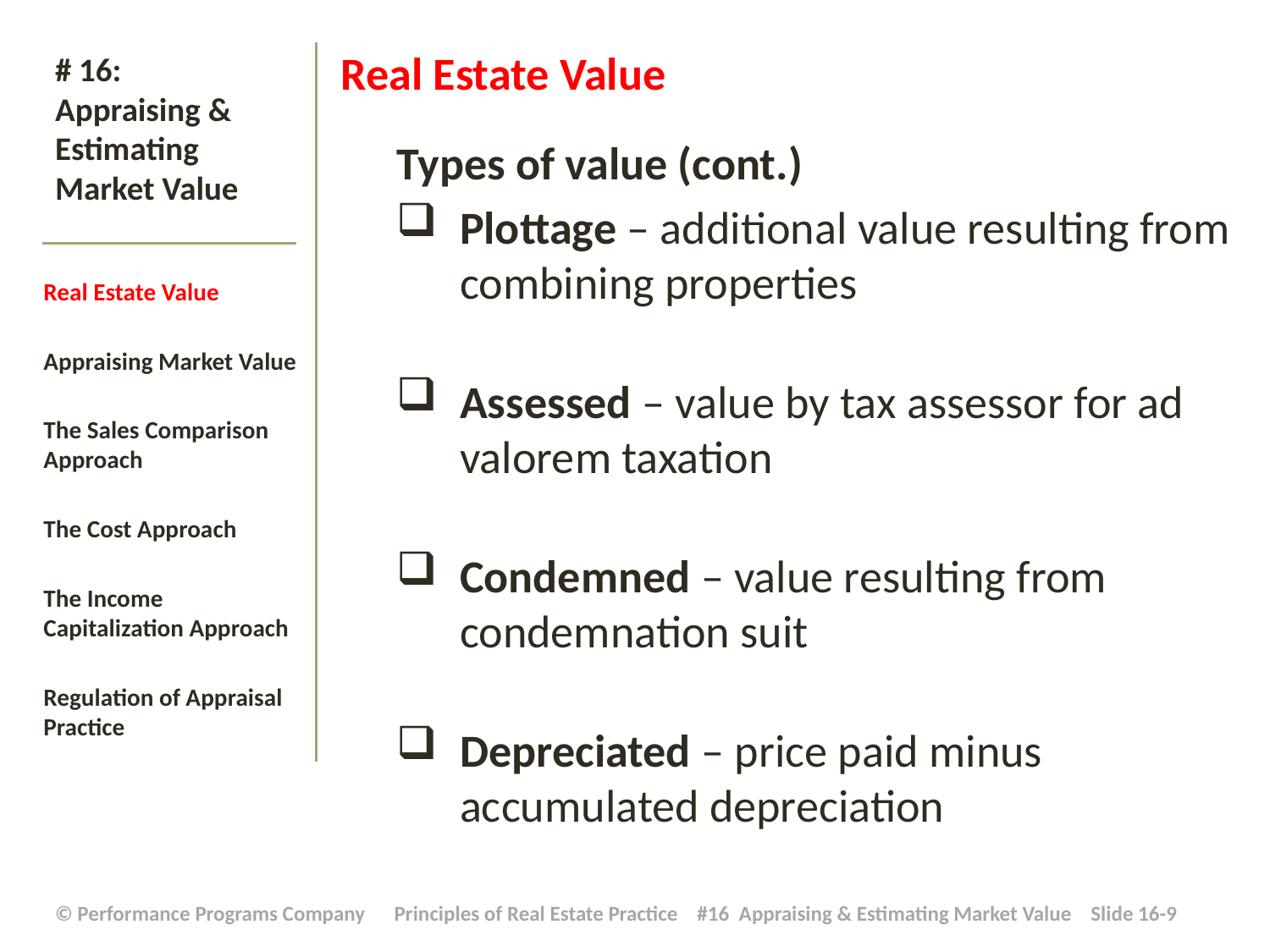

Real Estate Value

Types of value (cont.)
Plottage – additional value resulting from combining properties
Assessed – value by tax assessor for ad valorem taxation
Condemned – value resulting from condemnation suit
Depreciated – price paid minus accumulated depreciation
# # 16: Appraising & Estimating Market Value

Real Estate Value

Appraising Market Value

The Sales Comparison Approach

The Cost Approach

The Income Capitalization Approach

Regulation of Appraisal Practice

| © Performance Programs Company Principles of Real Estate Practice #16 Appraising & Estimating Market Value Slide 16-9 |
| --- |